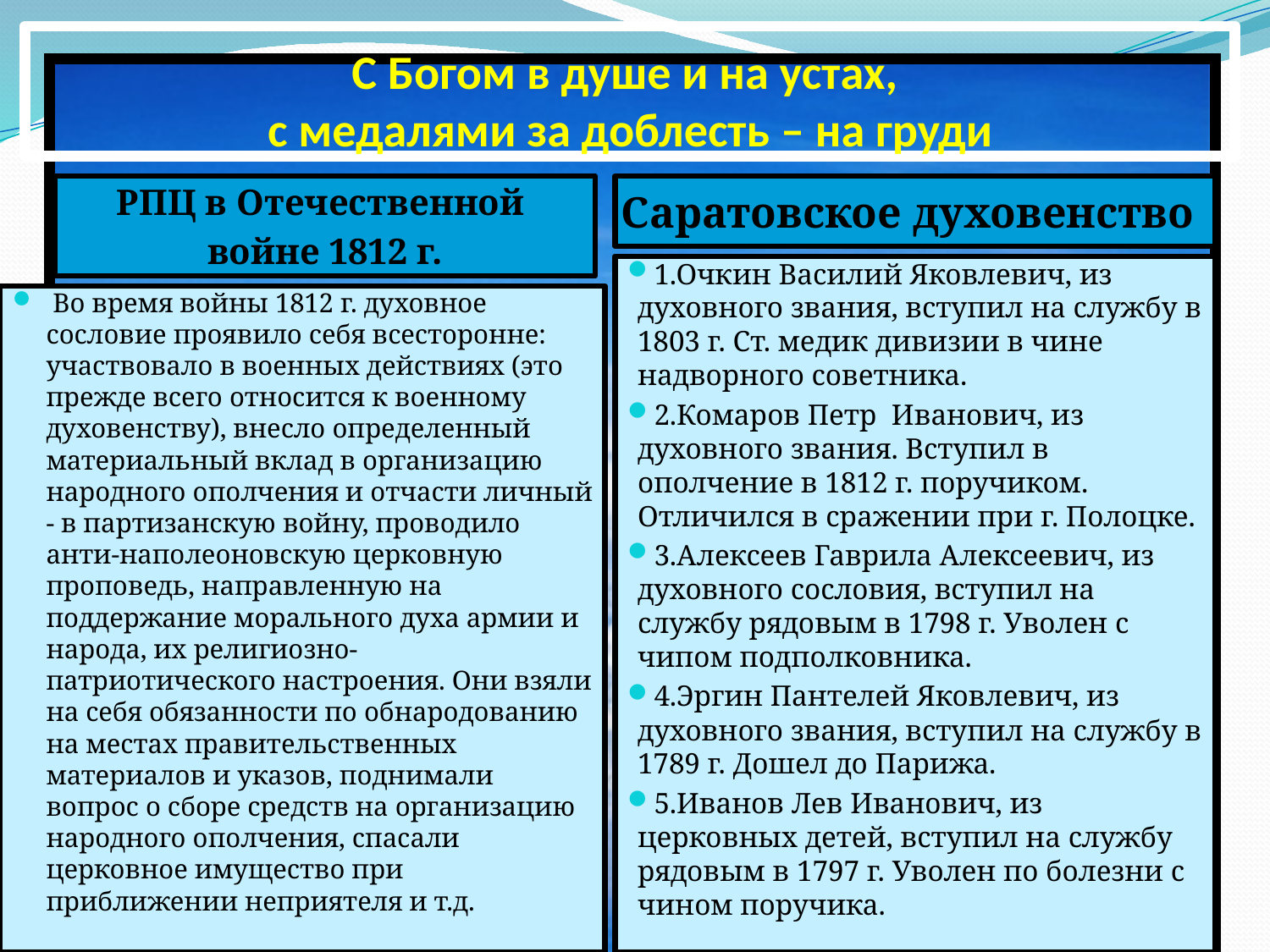

# С Богом в душе и на устах, с медалями за доблесть – на груди
РПЦ в Отечественной
войне 1812 г.
Саратовское духовенство
1.Очкин Василий Яковлевич, из духовного звания, вступил на службу в 1803 г. Ст. медик дивизии в чине надворного советника.
2.Комаров Петр  Иванович, из духовного звания. Вступил в ополчение в 1812 г. поручиком. Отличился в сражении при г. Полоцке.
3.Алексеев Гаврила Алексеевич, из духовного сословия, вступил на службу рядовым в 1798 г. Уволен с чипом подполковника.
4.Эргин Пантелей Яковлевич, из духовного звания, вступил на службу в 1789 г. Дошел до Парижа.
5.Иванов Лев Иванович, из церковных детей, вступил на службу рядовым в 1797 г. Уволен по болезни с чином поручика.

 Во время войны 1812 г. духовное сословие проявило себя всесторонне: участвовало в военных действиях (это прежде всего относится к военному духовенству), внесло определенный материальный вклад в организацию народного ополчения и отчасти личный - в партизанскую войну, проводило анти-наполеоновскую церковную проповедь, направленную на поддержание морального духа армии и народа, их религиозно- патриотического настроения. Они взяли на себя обязанности по обнародованию на местах правительственных материалов и указов, поднимали вопрос о сборе средств на организацию народного ополчения, спасали церковное имущество при приближении неприятеля и т.д.